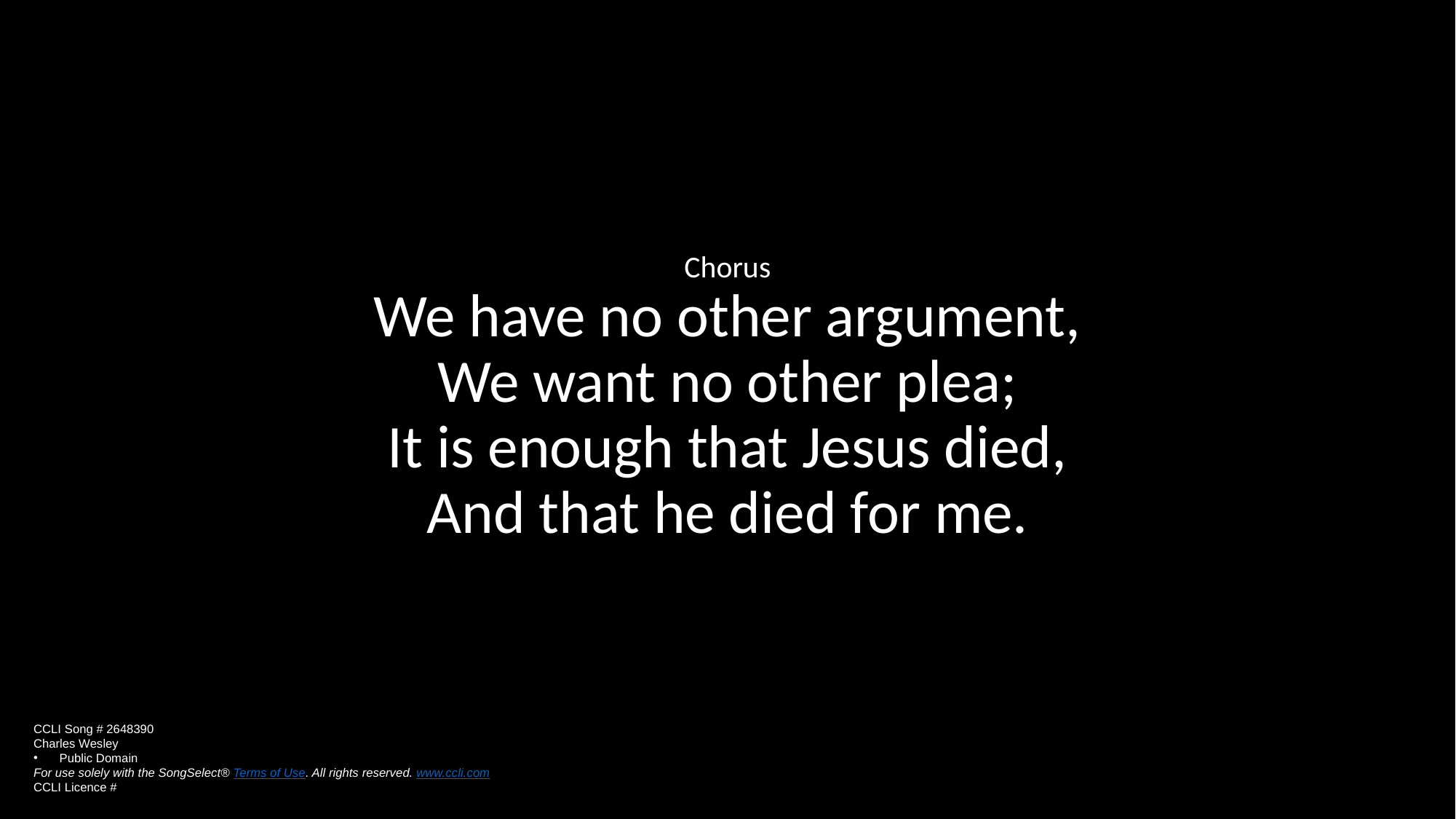

Chorus
We have no other argument,
We want no other plea;
It is enough that Jesus died,
And that he died for me.
CCLI Song # 2648390
Charles Wesley
Public Domain
For use solely with the SongSelect® Terms of Use. All rights reserved. www.ccli.com
CCLI Licence #